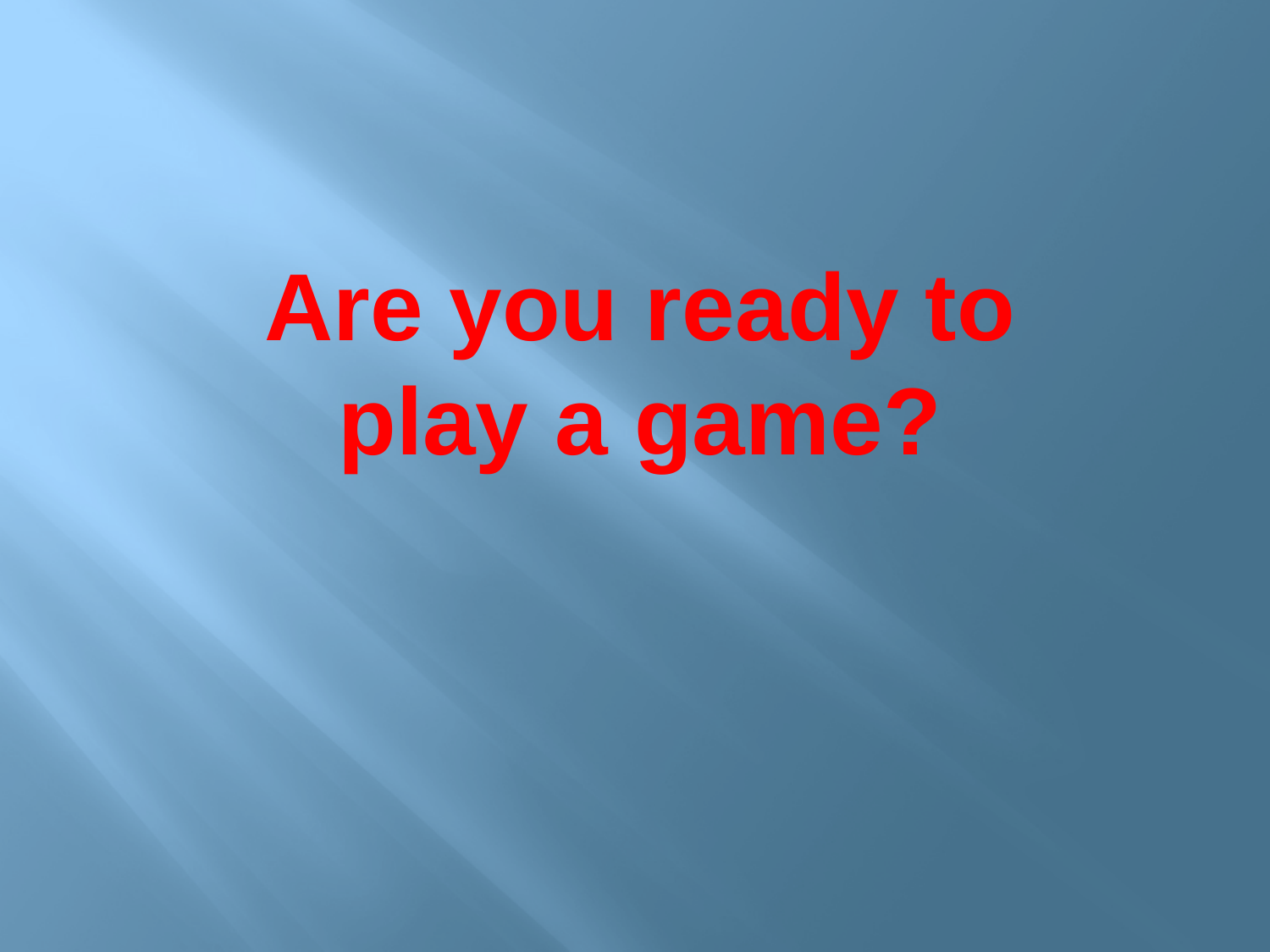

# Are you ready to play a game?